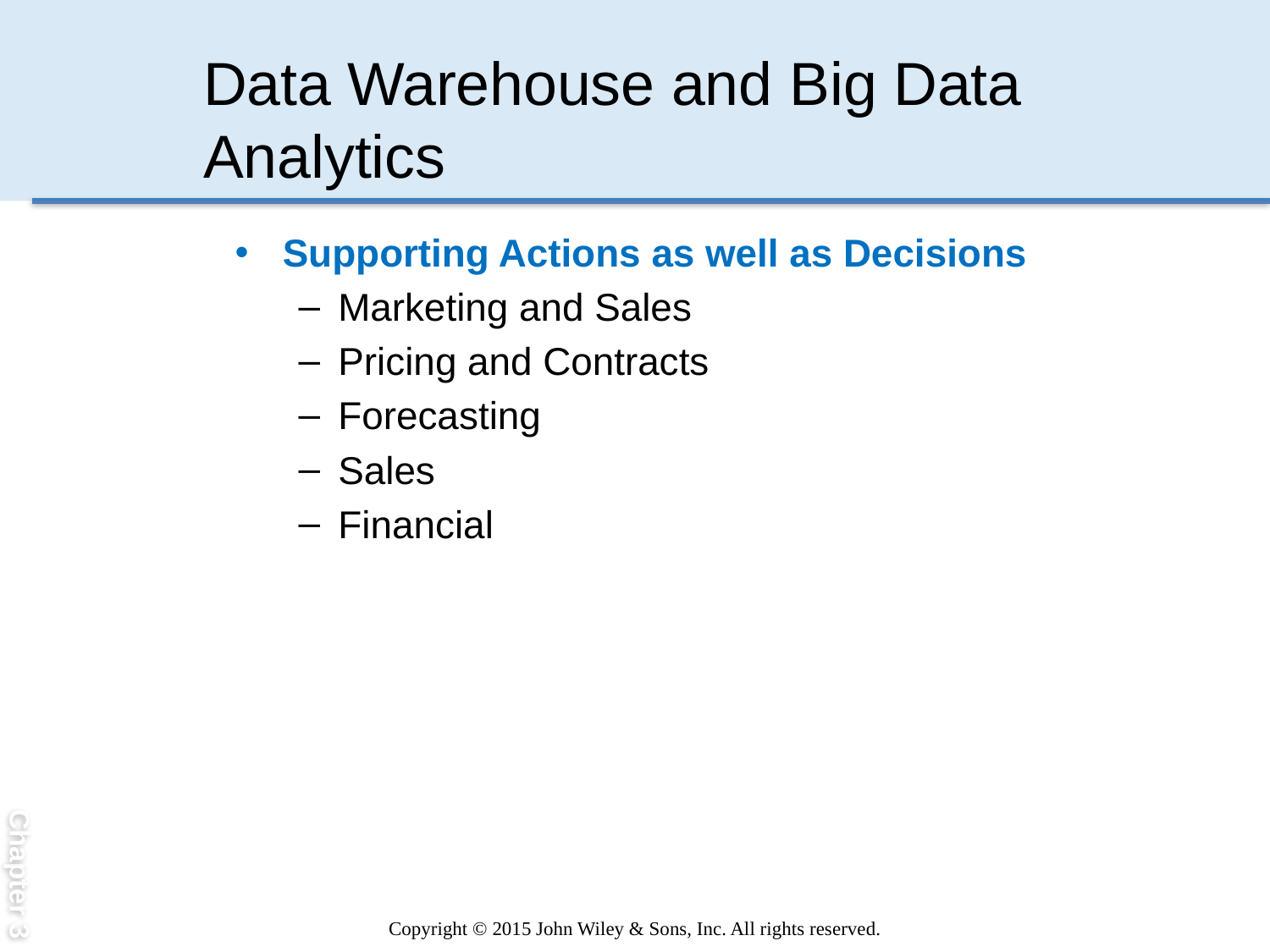

Chapter 3
# Data Warehouse and Big Data Analytics
Supporting Actions as well as Decisions
Marketing and Sales
Pricing and Contracts
Forecasting
Sales
Financial